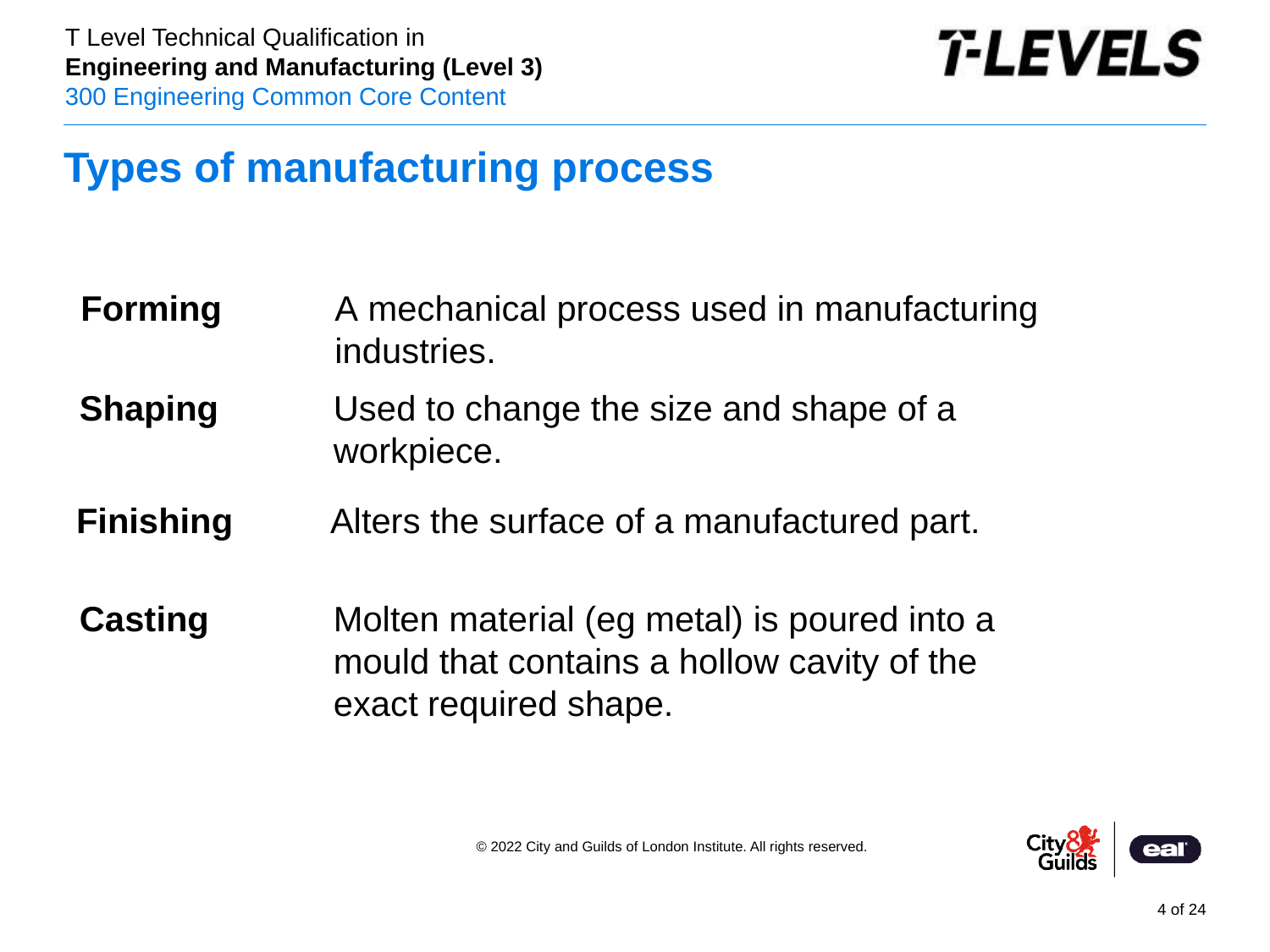

# Types of manufacturing process
Forming  	A mechanical process used in manufacturing 				industries.

Shaping  	Used to change the size and shape of a 					workpiece.
Finishing 	Alters the surface of a manufactured part.
Casting  	Molten material (eg metal) is poured into a 			mould that contains a hollow cavity of the 			exact required shape.